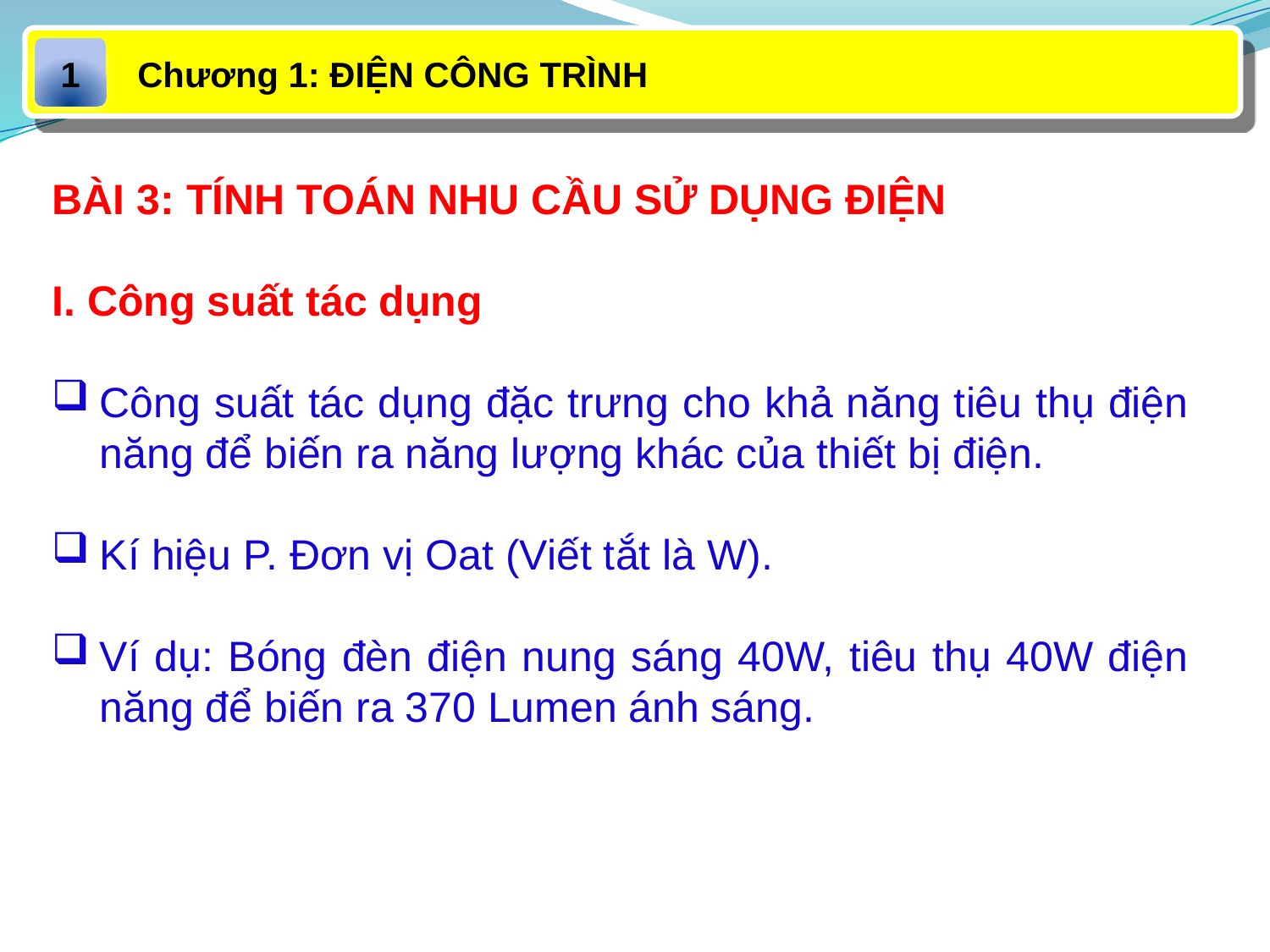

Chương 1: ĐIỆN CÔNG TRÌNH
1

BÀI 3: TÍNH TOÁN NHU CẦU SỬ DỤNG ĐIỆN

I. Công suất tác dụng

Công suất tác dụng đặc trưng cho khả năng tiêu thụ điện năng để biến ra năng lượng khác của thiết bị điện.

Kí hiệu P. Đơn vị Oat (Viết tắt là W).

Ví dụ: Bóng đèn điện nung sáng 40W, tiêu thụ 40W điện năng để biến ra 370 Lumen ánh sáng.